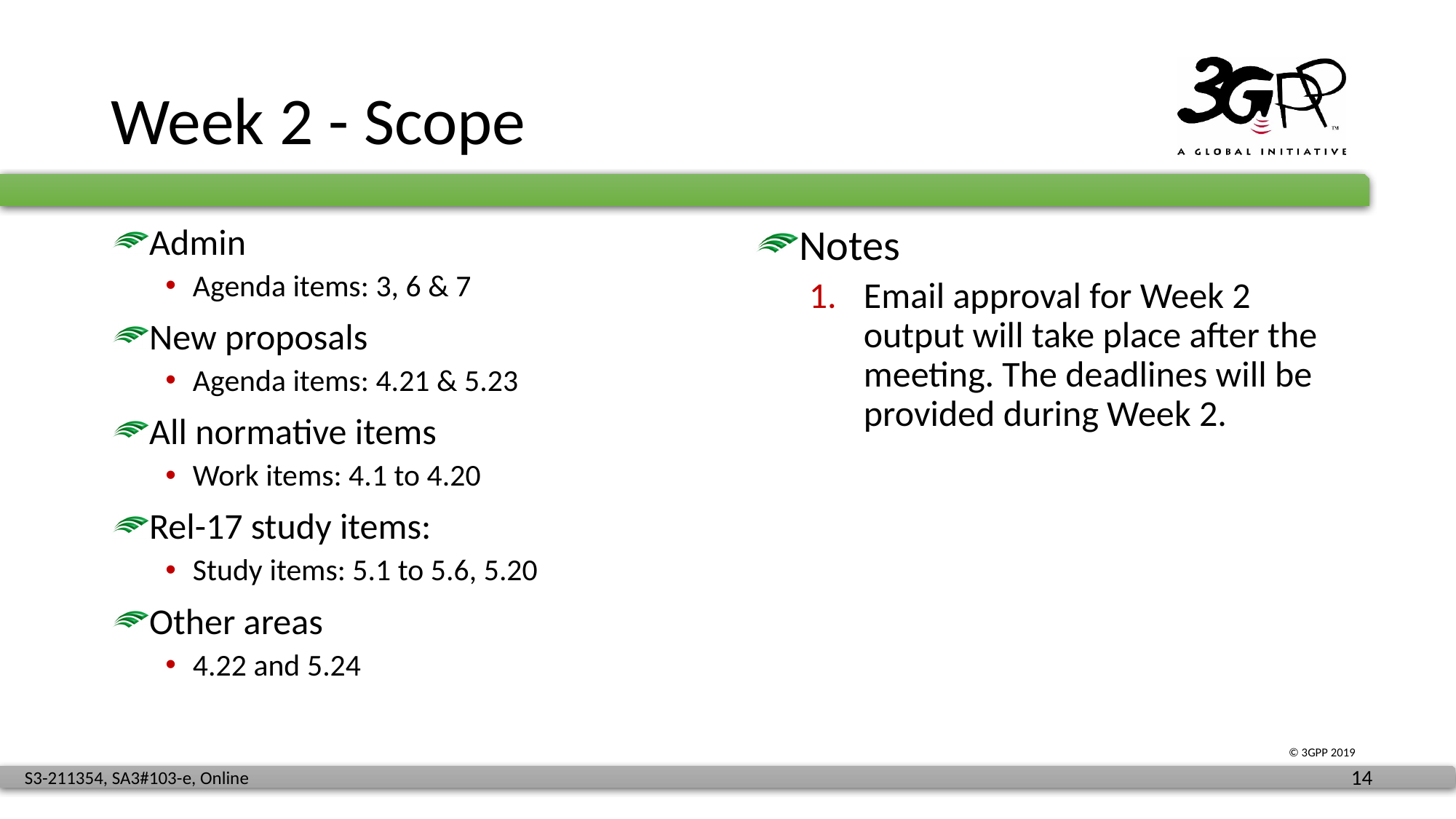

# Week 2 - Scope
Admin
Agenda items: 3, 6 & 7
New proposals
Agenda items: 4.21 & 5.23
All normative items
Work items: 4.1 to 4.20
Rel-17 study items:
Study items: 5.1 to 5.6, 5.20
Other areas
4.22 and 5.24
Notes
Email approval for Week 2 output will take place after the meeting. The deadlines will be provided during Week 2.